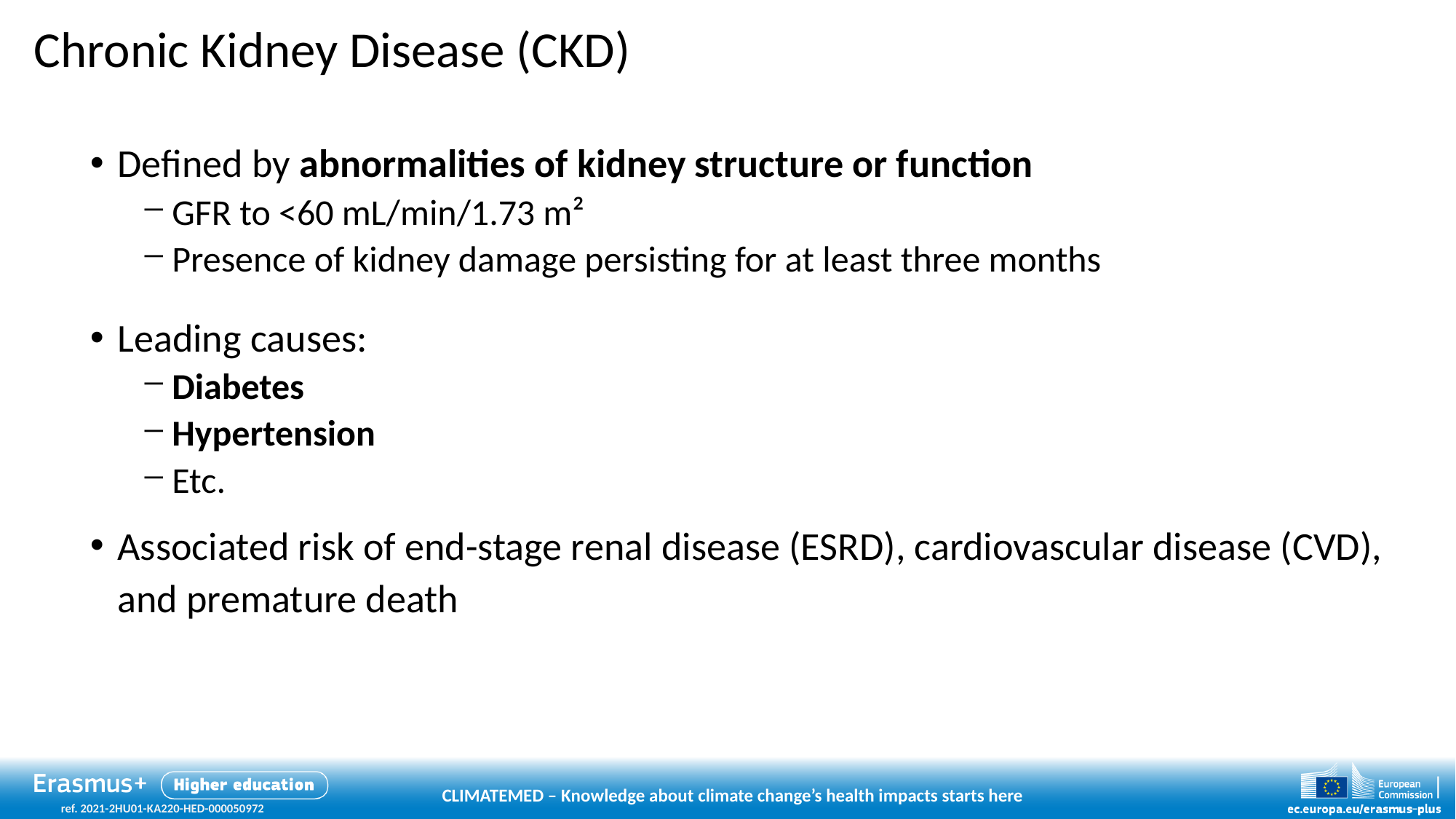

# Chronic Kidney Disease (CKD)
Defined by abnormalities of kidney structure or function
GFR to <60 mL/min/1.73 m²
Presence of kidney damage persisting for at least three months
Leading causes:
Diabetes
Hypertension
Etc.
Associated risk of end-stage renal disease (ESRD), cardiovascular disease (CVD), and premature death